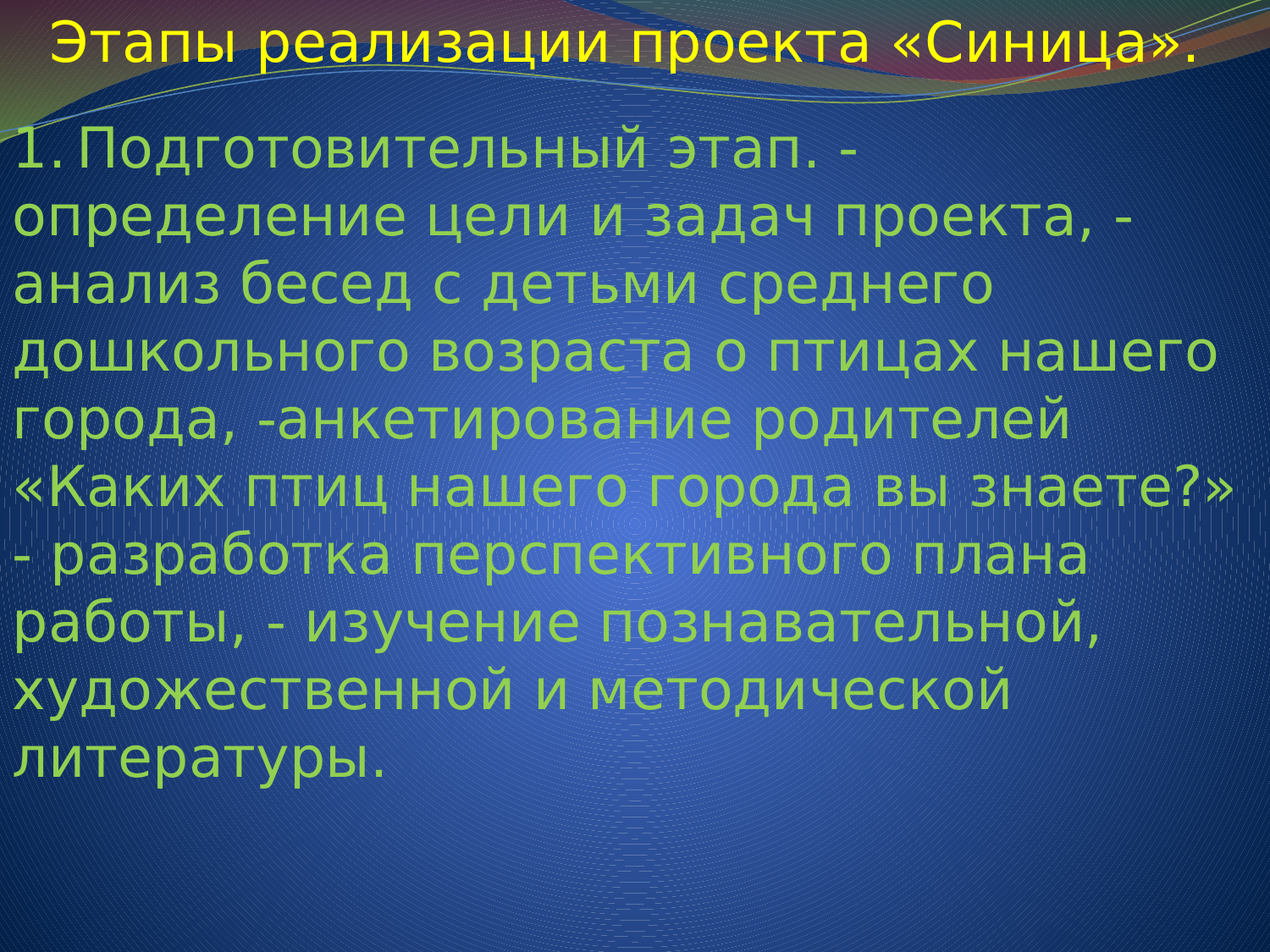

Этапы реализации проекта «Синица».

1. Подготовительный этап. - определение цели и задач проекта, -анализ бесед с детьми среднего дошкольного возраста о птицах нашего города, -анкетирование родителей «Каких птиц нашего города вы знаете?» - разработка перспективного плана работы, - изучение познавательной, художественной и методической литературы.